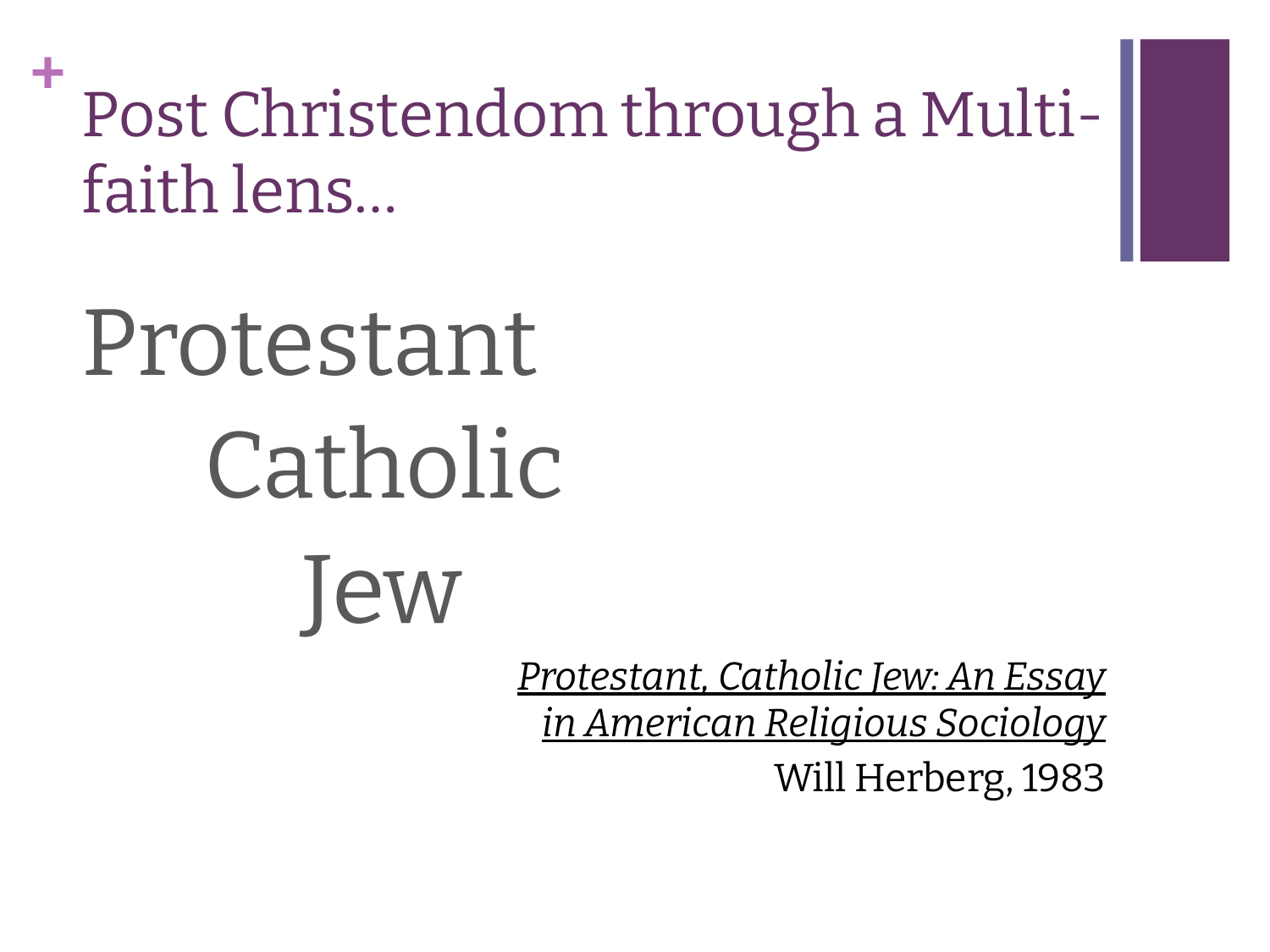

# Post Christendom through a Multi-faith lens…
Protestant
Catholic
     Jew
Protestant, Catholic Jew: An Essay in American Religious Sociology
Will Herberg, 1983